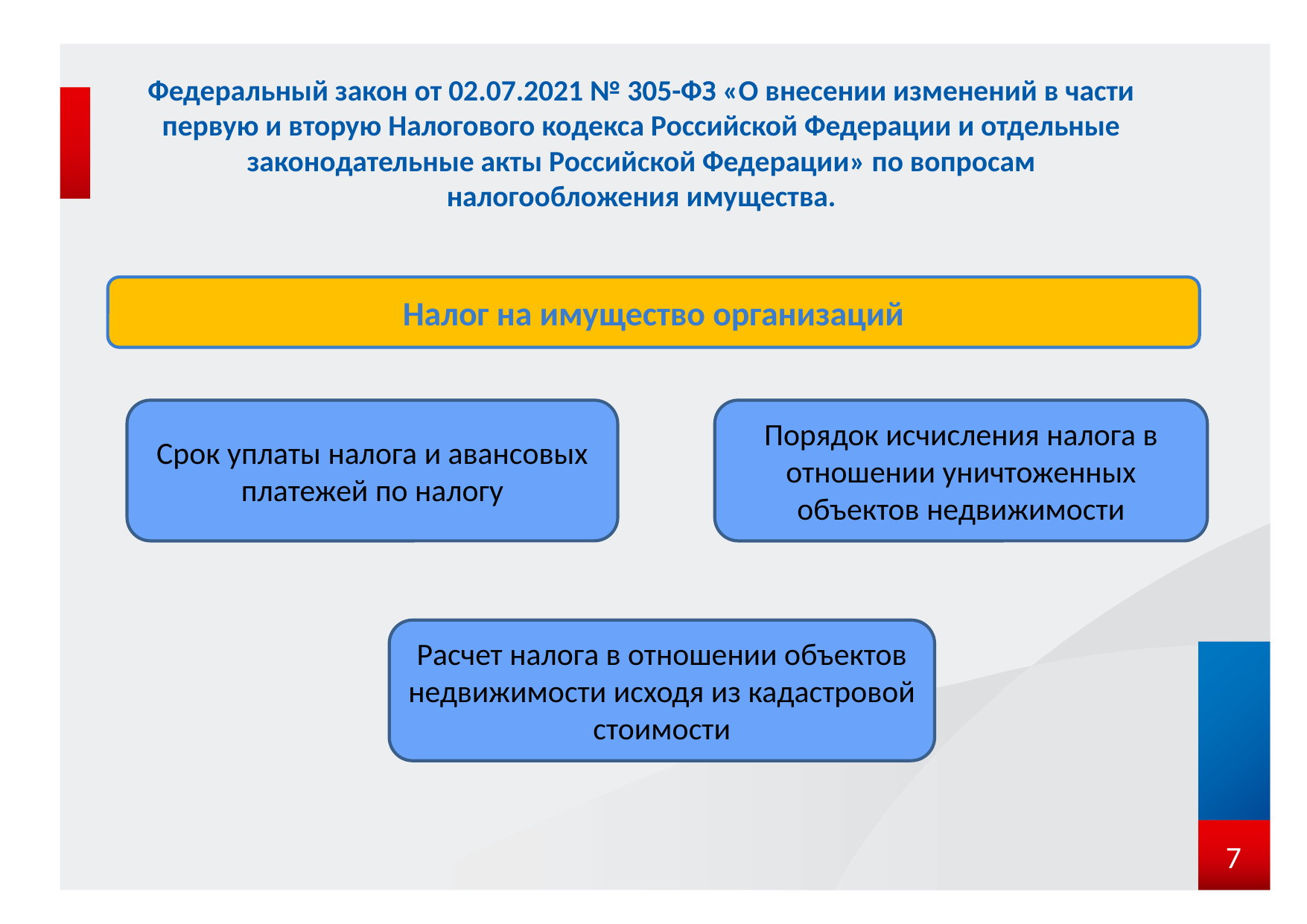

# Федеральный закон от 02.07.2021 № 305-ФЗ «О внесении изменений в части первую и вторую Налогового кодекса Российской Федерации и отдельные законодательные акты Российской Федерации» по вопросам налогообложения имущества.
Налог на имущество организаций
Срок уплаты налога и авансовых платежей по налогу
Порядок исчисления налога в отношении уничтоженных объектов недвижимости
Расчет налога в отношении объектов недвижимости исходя из кадастровой стоимости
7